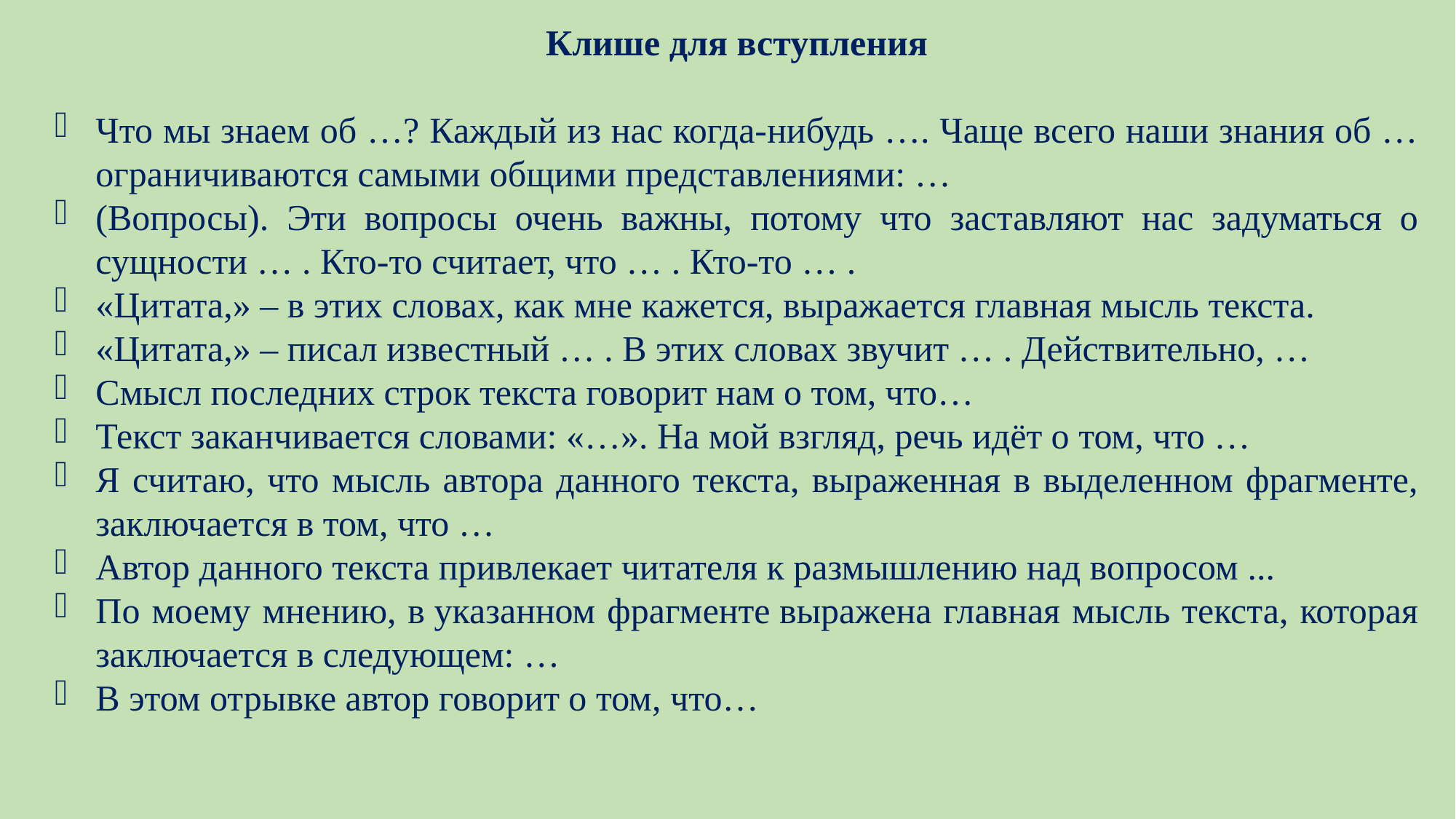

Клише для вступления

Что мы знаем об …? Каждый из нас когда-нибудь …. Чаще всего наши знания об … ограничиваются самыми общими представлениями: …
(Вопросы). Эти вопросы очень важны, потому что заставляют нас задуматься о сущности … . Кто-то считает, что … . Кто-то … .
«Цитата,» – в этих словах, как мне кажется, выражается главная мысль текста.
«Цитата,» – писал известный … . В этих словах звучит … . Действительно, …
Смысл последних строк текста говорит нам о том, что…
Текст заканчивается словами: «…». На мой взгляд, речь идёт о том, что …
Я считаю, что мысль автора данного текста, выраженная в выделенном фрагменте, заключается в том, что …
Автор данного текста привлекает читателя к размышлению над вопросом ...
По моему мнению, в указанном фрагменте выражена главная мысль текста, которая заключается в следующем: …
В этом отрывке автор говорит о том, что…